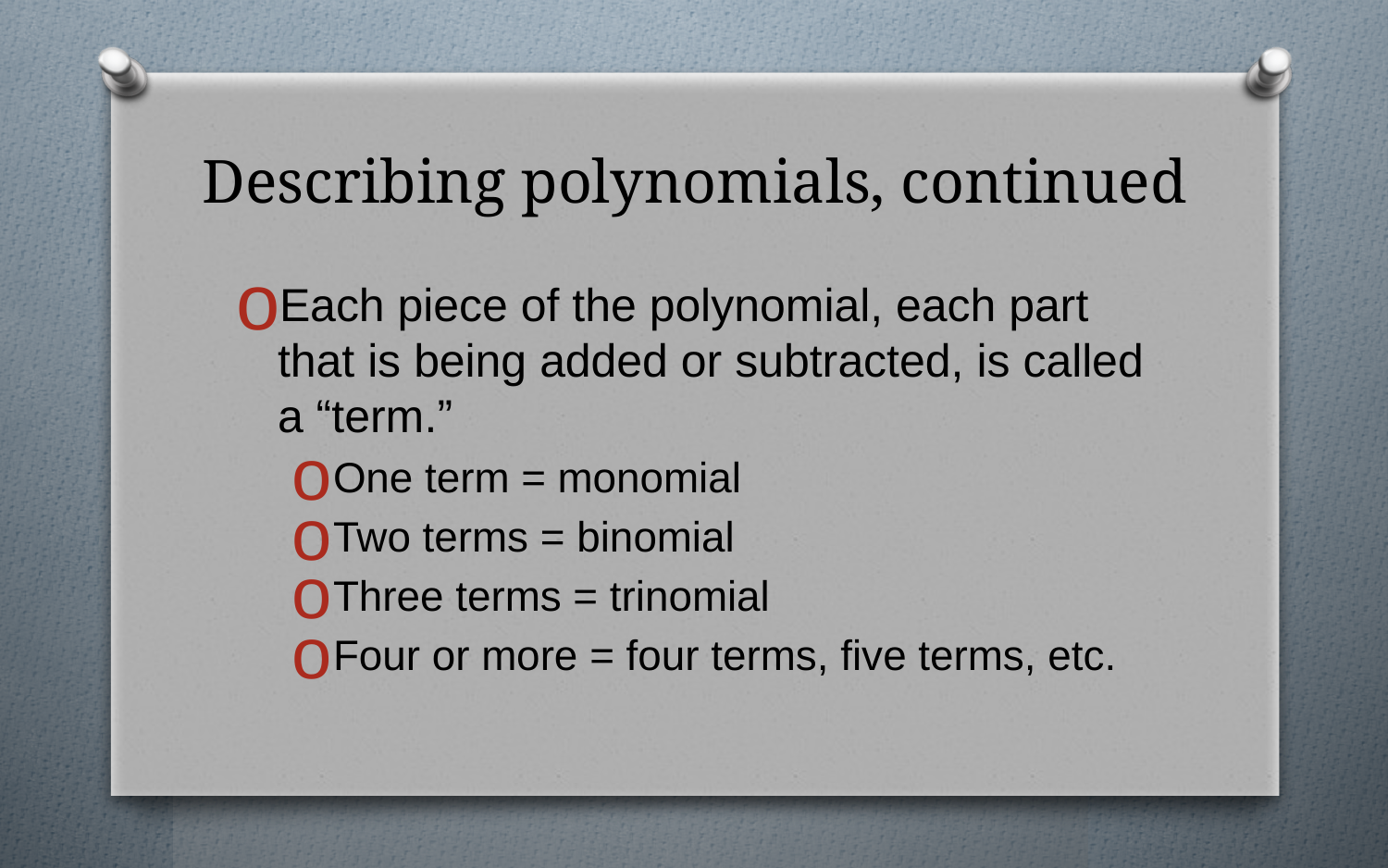

# Describing polynomials, continued
Each piece of the polynomial, each part that is being added or subtracted, is called a “term.”
One term = monomial
Two terms = binomial
Three terms = trinomial
Four or more = four terms, five terms, etc.